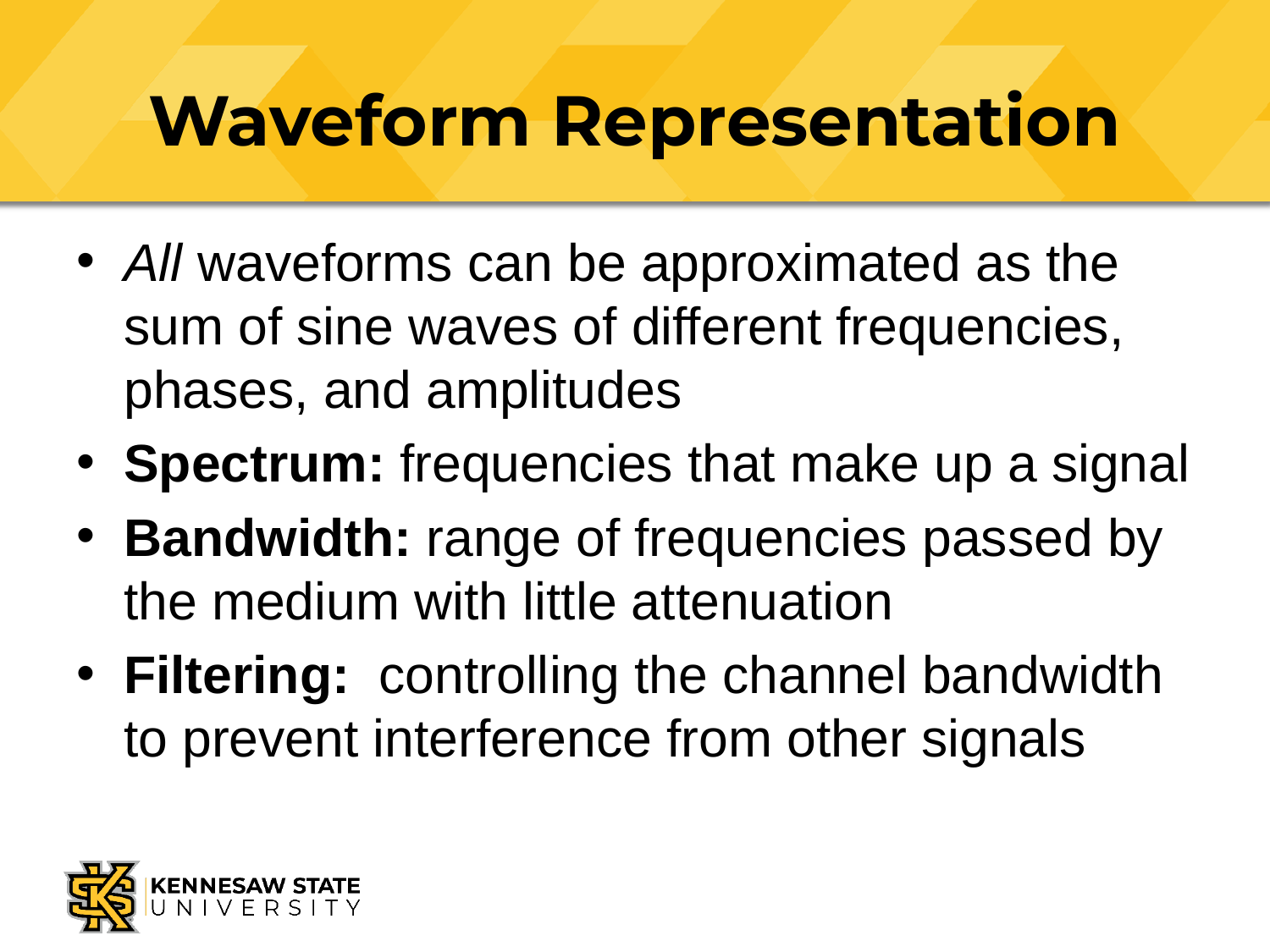

# Waveform Representation
All waveforms can be approximated as the sum of sine waves of different frequencies, phases, and amplitudes
Spectrum: frequencies that make up a signal
Bandwidth: range of frequencies passed by the medium with little attenuation
Filtering:  controlling the channel bandwidth to prevent interference from other signals